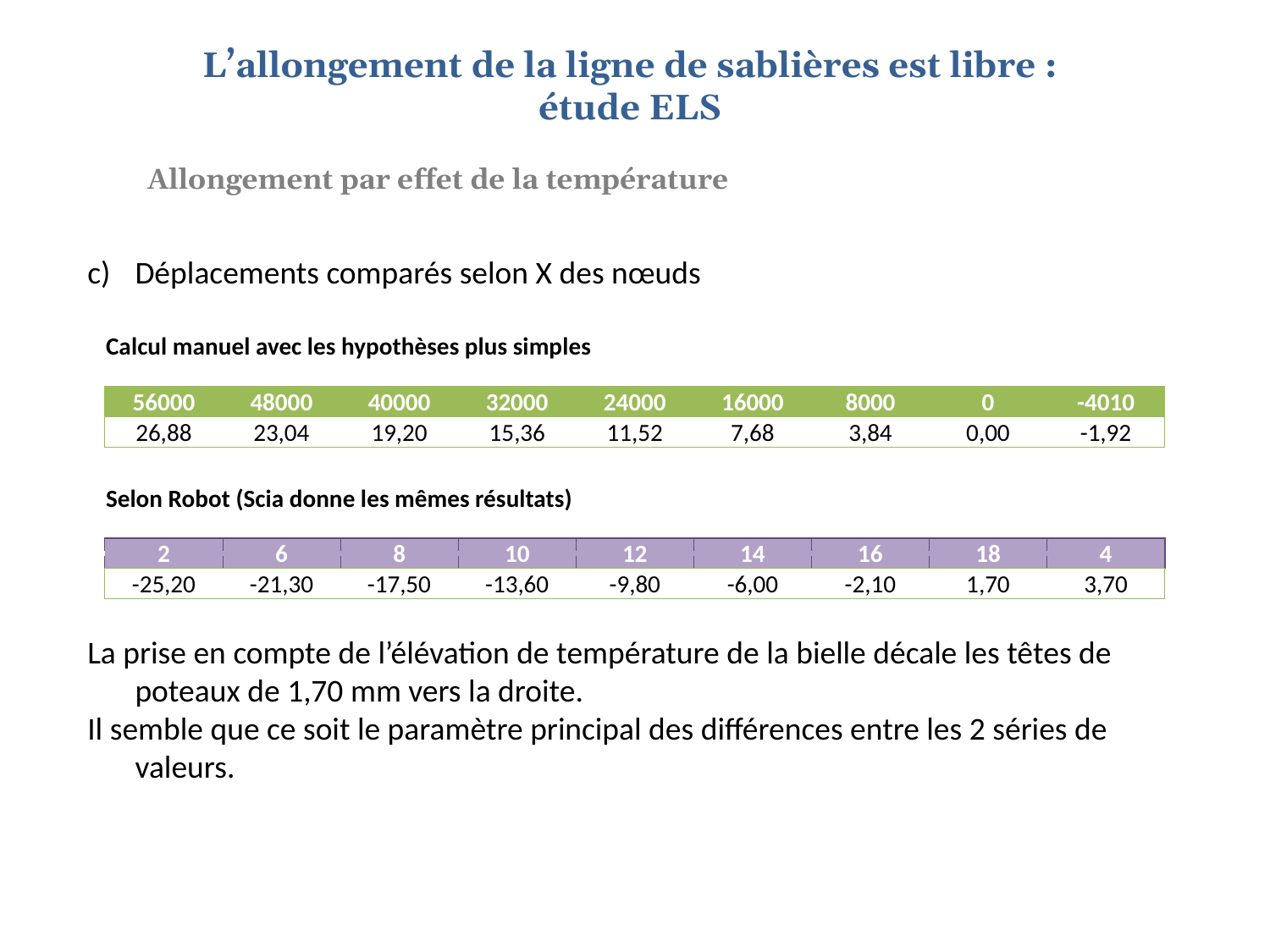

L’allongement de la ligne de sablières est libre : étude ELS

Allongement par effet de la température
Déplacements comparés selon X des nœuds
| Calcul manuel avec les hypothèses plus simples |  |  |  |  |  |  |  |  |
| --- | --- | --- | --- | --- | --- | --- | --- | --- |
| 56000 | 48000 | 40000 | 32000 | 24000 | 16000 | 8000 | 0 | -4010 |
| 26,88 | 23,04 | 19,20 | 15,36 | 11,52 | 7,68 | 3,84 | 0,00 | -1,92 |
|  |  |  |  |  |  |  |  |  |
| Selon Robot (Scia donne les mêmes résultats) |  |  |  |  |  |  |  |  |
| 2 | 6 | 8 | 10 | 12 | 14 | 16 | 18 | 4 |
| -25,20 | -21,30 | -17,50 | -13,60 | -9,80 | -6,00 | -2,10 | 1,70 | 3,70 |
La prise en compte de l’élévation de température de la bielle décale les têtes de poteaux de 1,70 mm vers la droite.
Il semble que ce soit le paramètre principal des différences entre les 2 séries de valeurs.